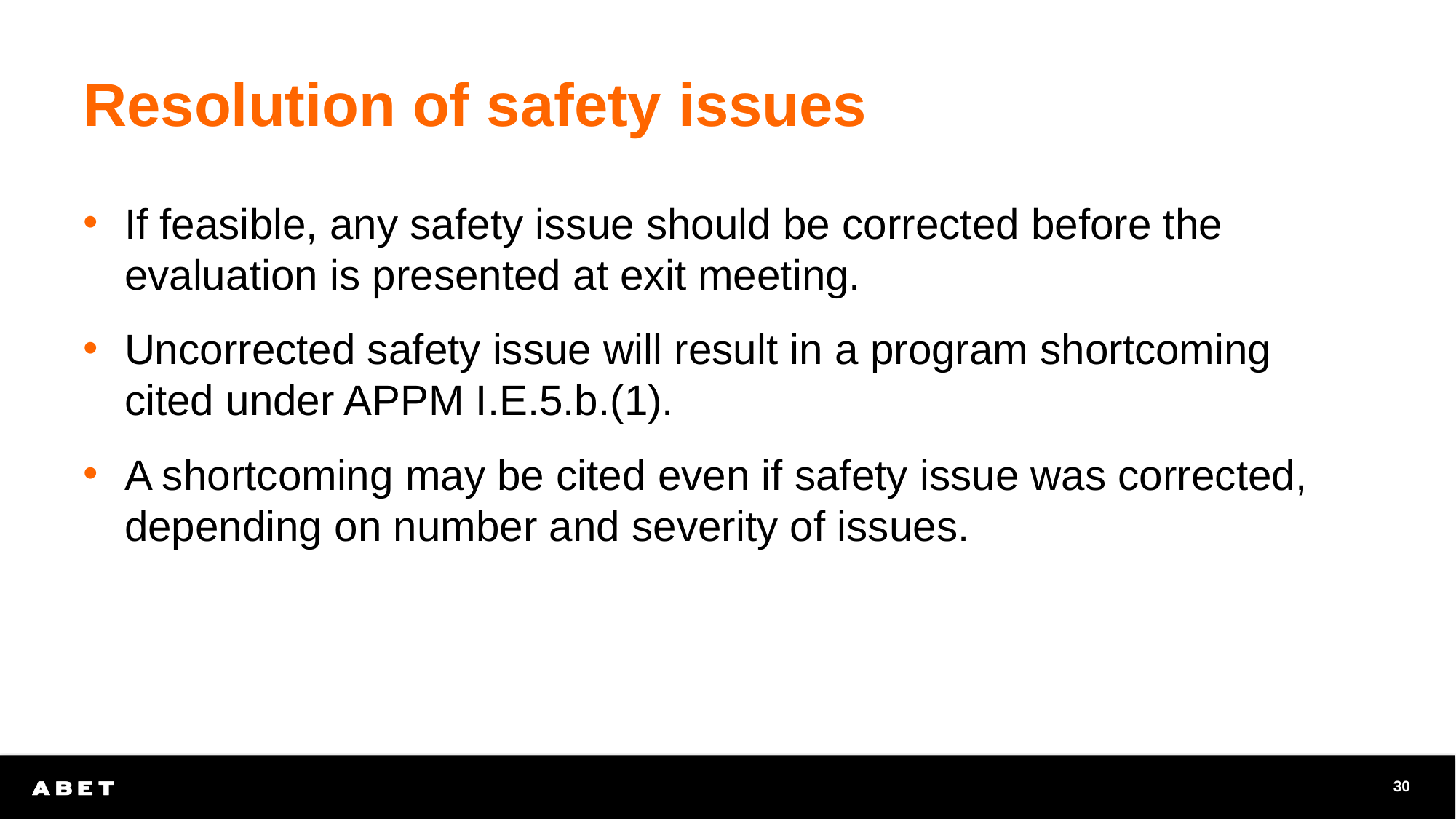

# Resolution of safety issues
If feasible, any safety issue should be corrected before the evaluation is presented at exit meeting.
Uncorrected safety issue will result in a program shortcoming cited under APPM I.E.5.b.(1).
A shortcoming may be cited even if safety issue was corrected, depending on number and severity of issues.